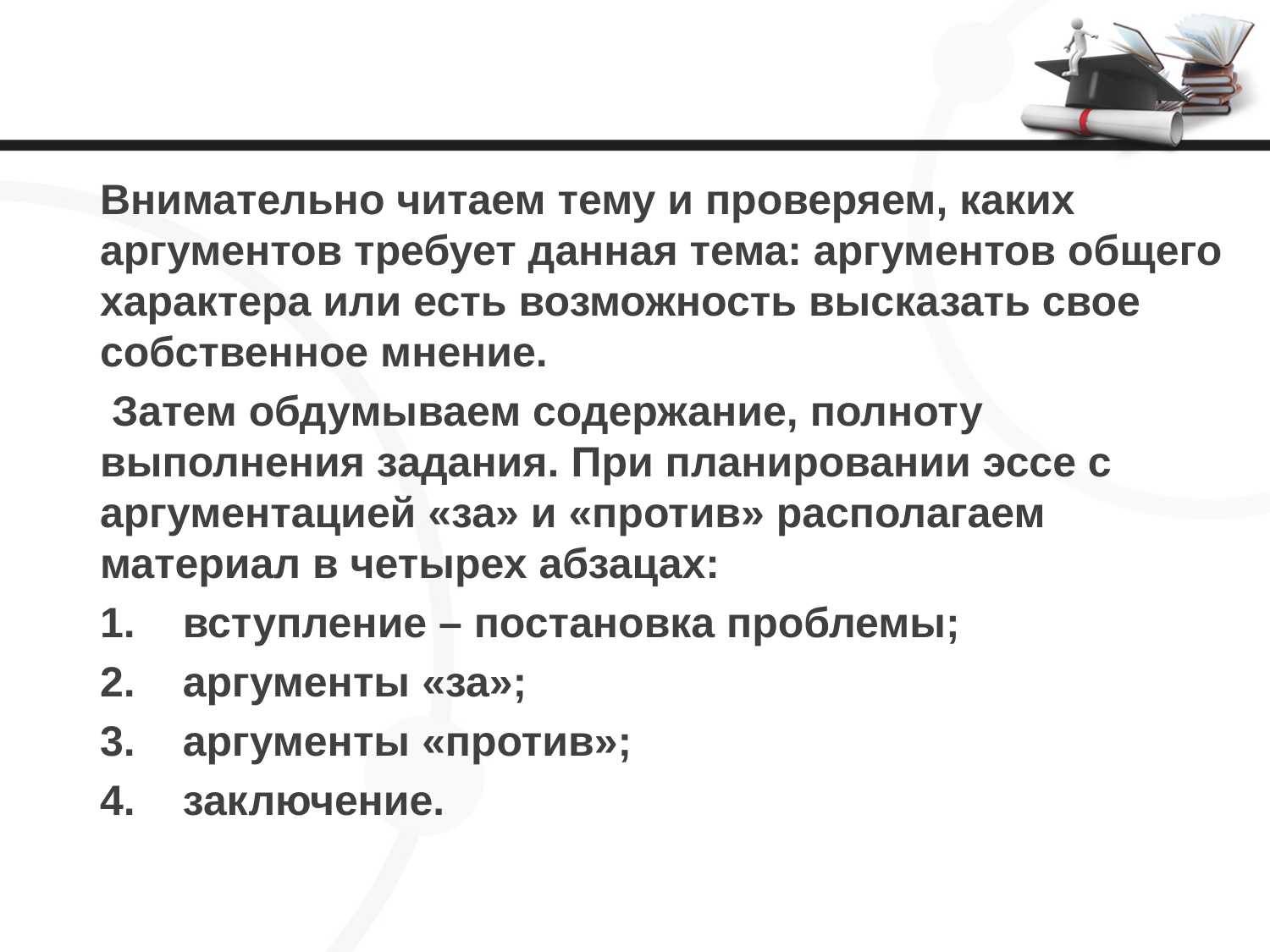

#
Внимательно читаем тему и проверяем, каких аргументов требует данная тема: аргументов общего характера или есть возможность высказать свое собственное мнение.
 Затем обдумываем содержание, полноту выполнения задания. При планировании эссе с аргументацией «за» и «против» располагаем материал в четырех абзацах:
1.    вступление – постановка проблемы;
2.    аргументы «за»;
3.    аргументы «против»;
4.    заключение.